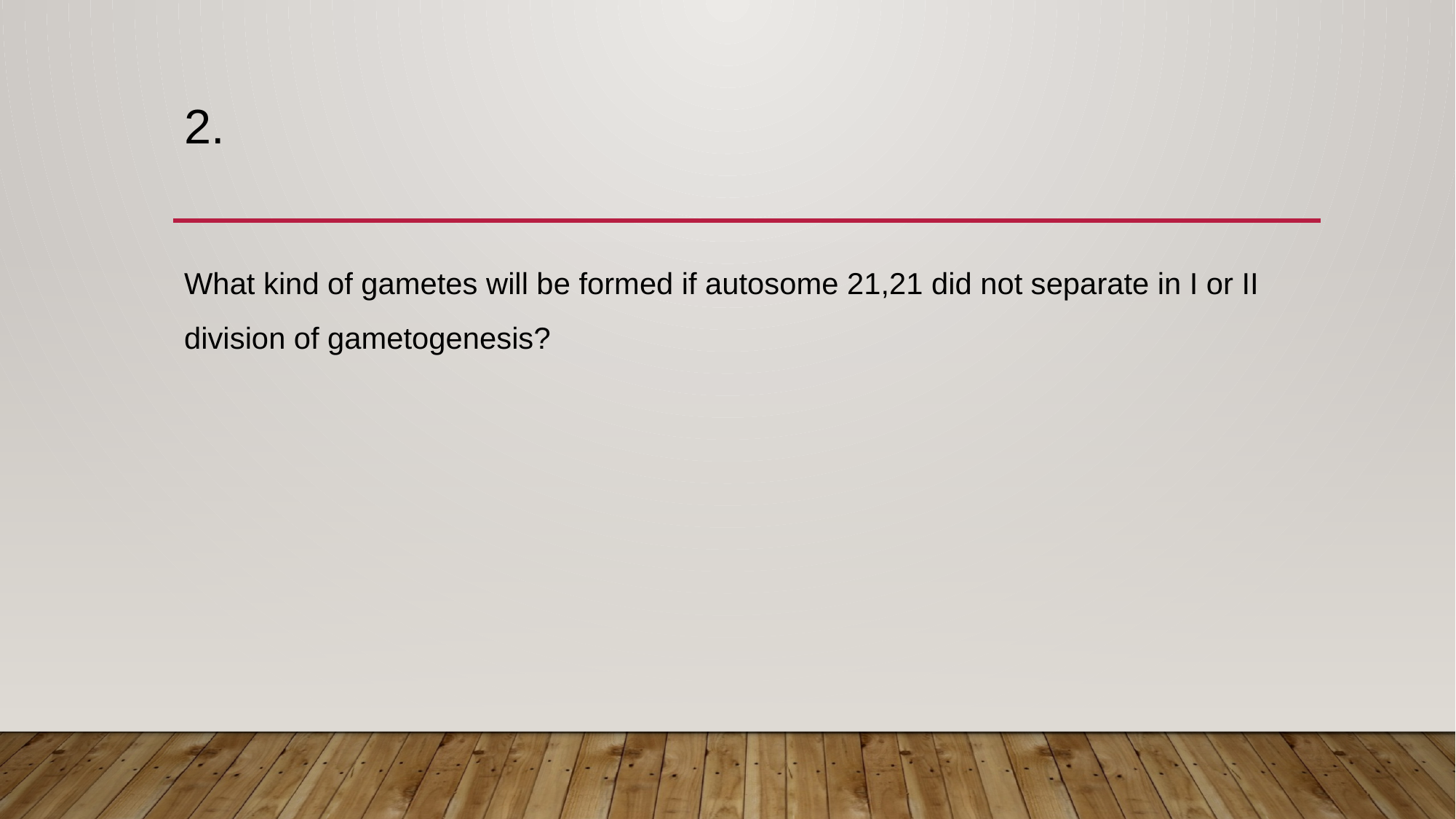

# 2.
What kind of gametes will be formed if autosome 21,21 did not separate in I or II division of gametogenesis?